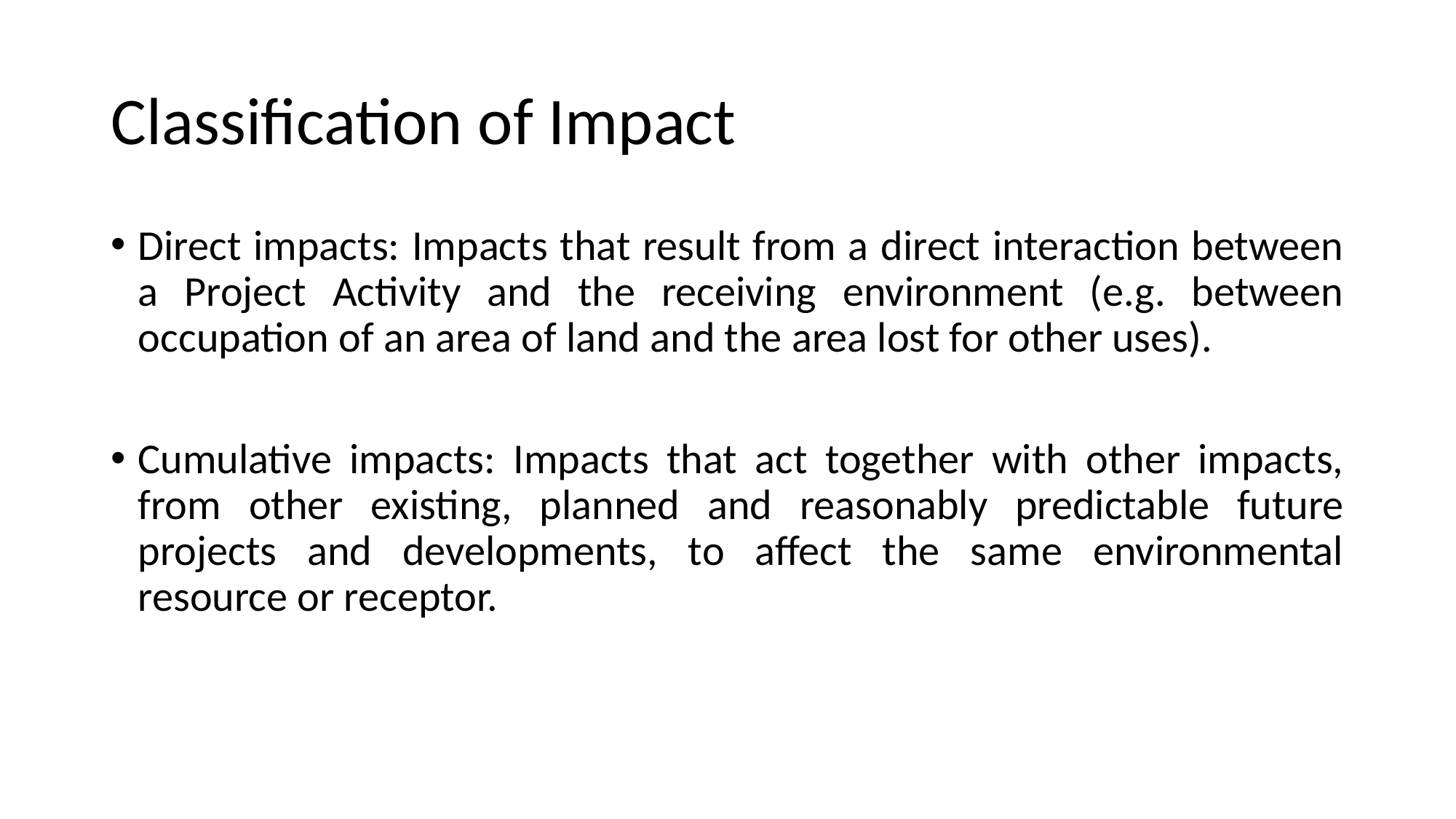

# Classification of Impact
Direct impacts: Impacts that result from a direct interaction between a Project Activity and the receiving environment (e.g. between occupation of an area of land and the area lost for other uses).

Cumulative impacts: Impacts that act together with other impacts, from other existing, planned and reasonably predictable future projects and developments, to affect the same environmental resource or receptor.